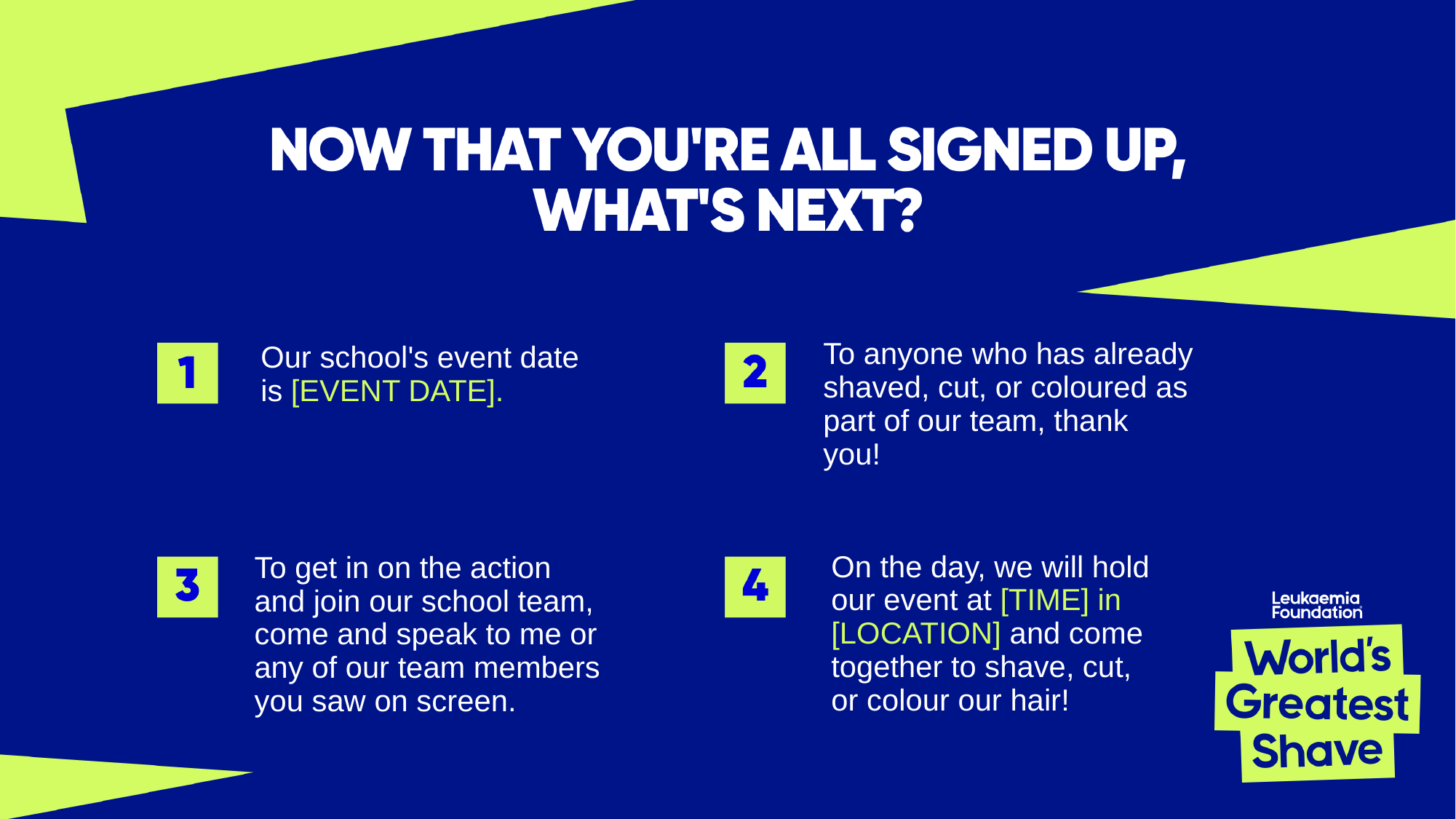

To anyone who has already shaved, cut, or coloured as part of our team, thank you!​
Our school's event date is [EVENT DATE].​
​
On the day, we will hold our event at [TIME] in [LOCATION] and come together to shave, cut,
or colour our hair!​
To get in on the action
and join our school team, come and speak to me or any of our team members you saw on screen.